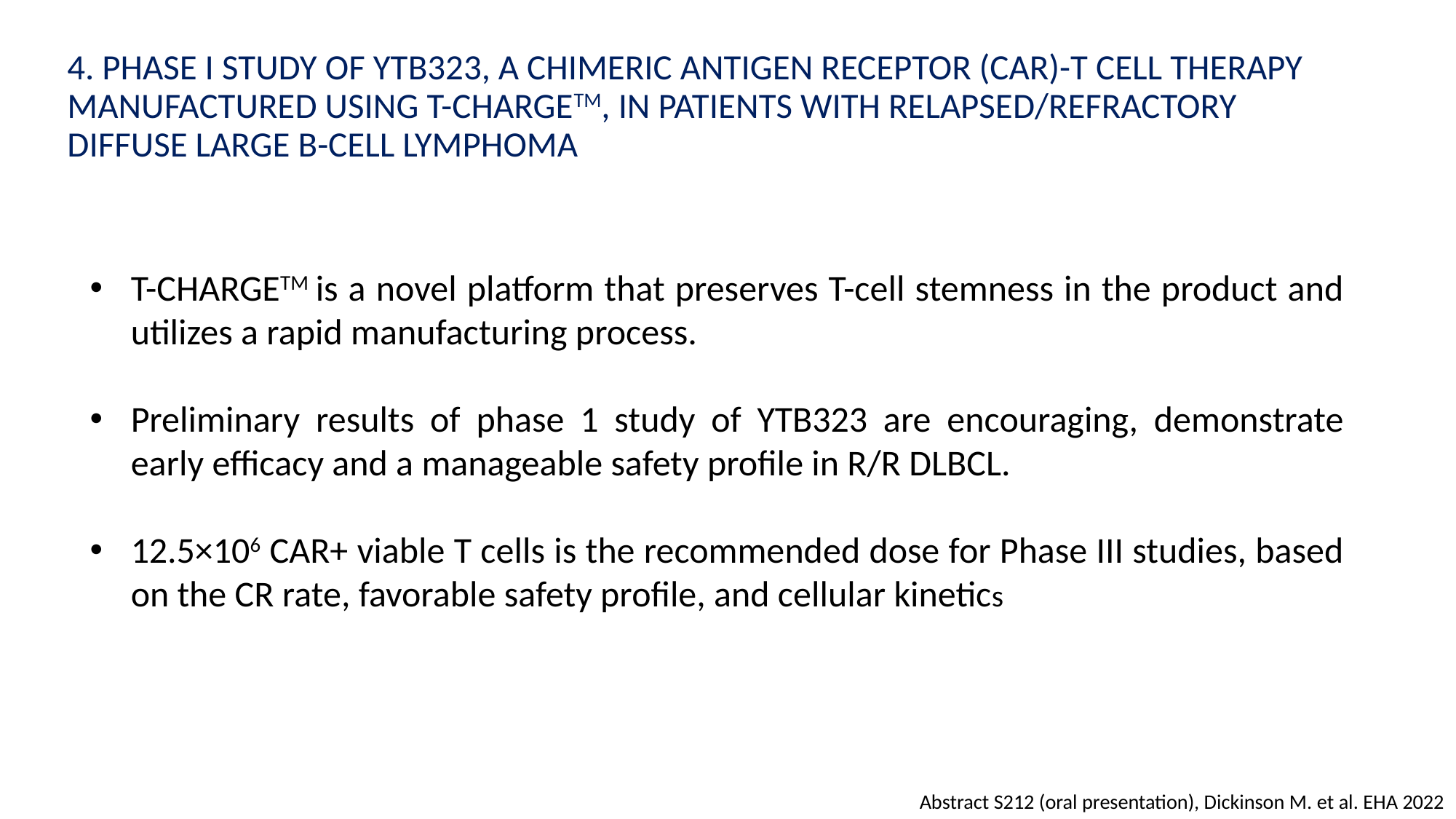

# 4. PHASE I STUDY OF YTB323, A CHIMERIC ANTIGEN RECEPTOR (CAR)-T CELL THERAPY MANUFACTURED USING T-CHARGETM, IN PATIENTS WITH RELAPSED/REFRACTORY DIFFUSE LARGE B-CELL LYMPHOMA
T-CHARGETM is a novel platform that preserves T-cell stemness in the product and utilizes a rapid manufacturing process.

Preliminary results of phase 1 study of YTB323 are encouraging, demonstrate early efficacy and a manageable safety profile in R/R DLBCL.

12.5×106 CAR+ viable T cells is the recommended dose for Phase III studies, based on the CR rate, favorable safety profile, and cellular kinetics
Abstract S212 (oral presentation), Dickinson M. et al. EHA 2022